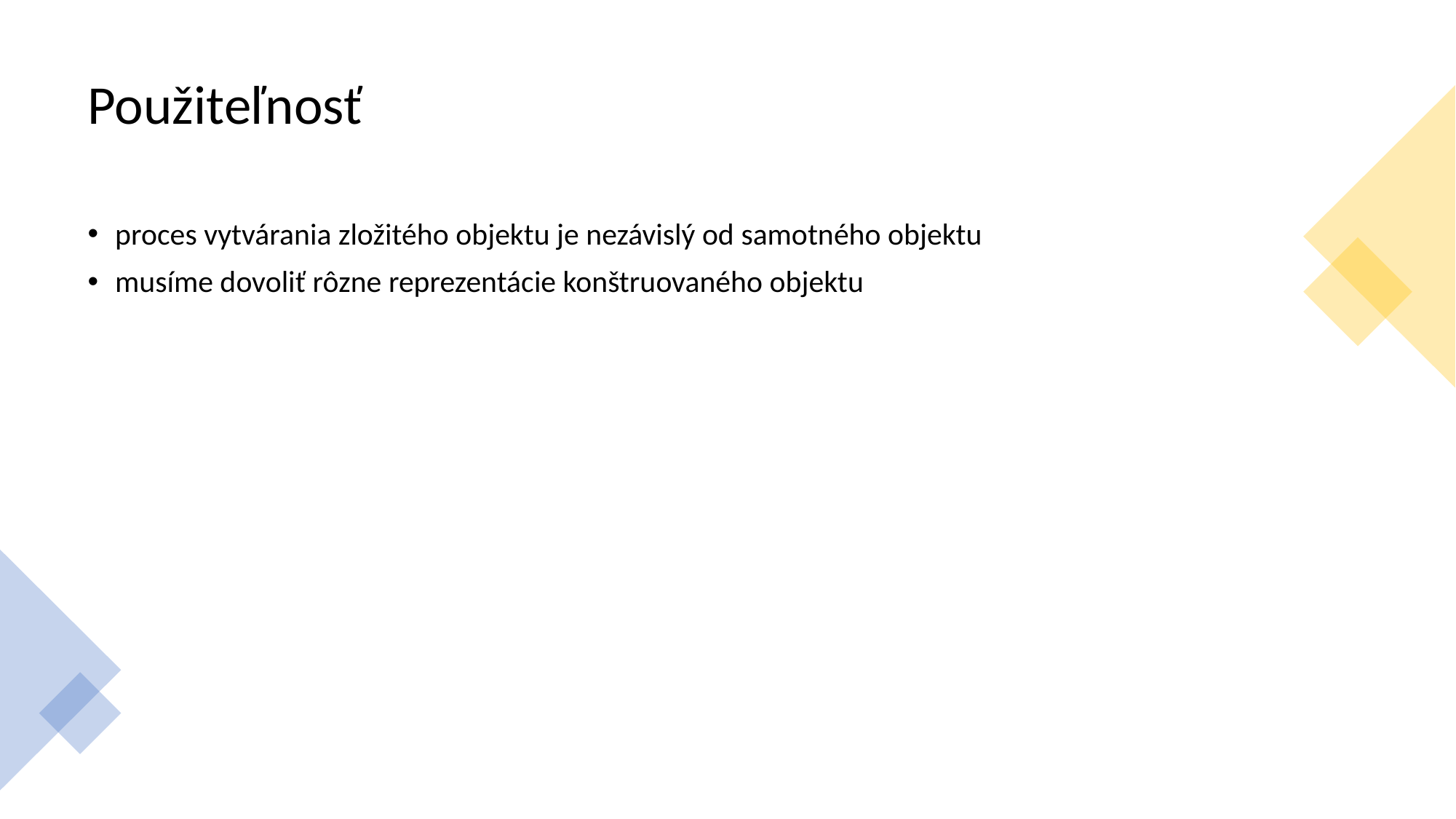

# Použiteľnosť

proces vytvárania zložitého objektu je nezávislý od samotného objektu
musíme dovoliť rôzne reprezentácie konštruovaného objektu